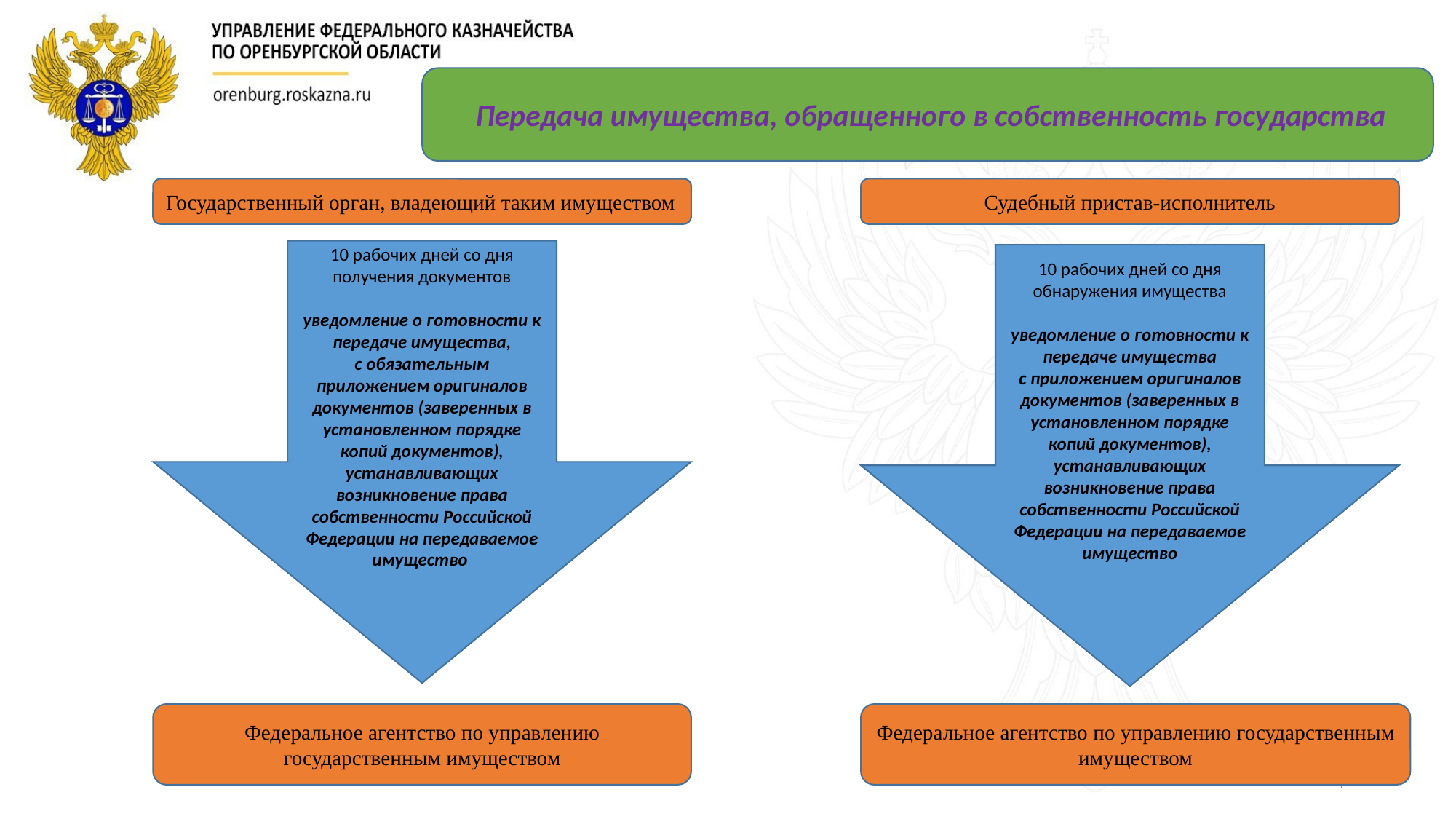

Передача имущества, обращенного в собственность государства
Государственный орган, владеющий таким имуществом
Судебный пристав-исполнитель
10 рабочих дней со дня получения документов

уведомление о готовности к передаче имущества,
с обязательным приложением оригиналов документов (заверенных в установленном порядке копий документов), устанавливающих возникновение права собственности Российской Федерации на передаваемое имущество
10 рабочих дней со дня обнаружения имущества

уведомление о готовности к передаче имущества
с приложением оригиналов документов (заверенных в установленном порядке копий документов), устанавливающих возникновение права собственности Российской Федерации на передаваемое имущество
Федеральное агентство по управлению государственным имуществом
Федеральное агентство по управлению государственным имуществом
4